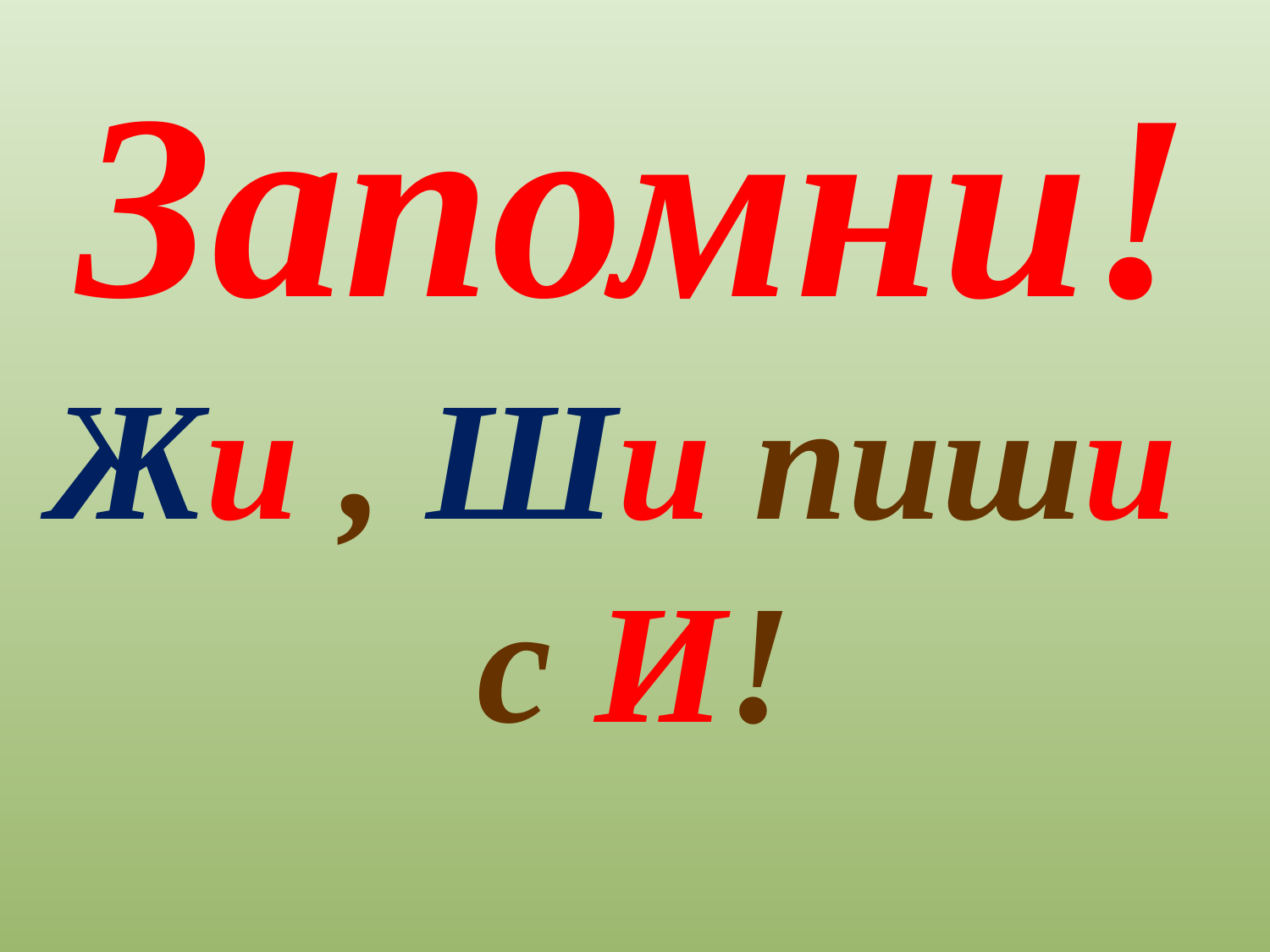

Запомни!
Жи , Ши пиши
с И!